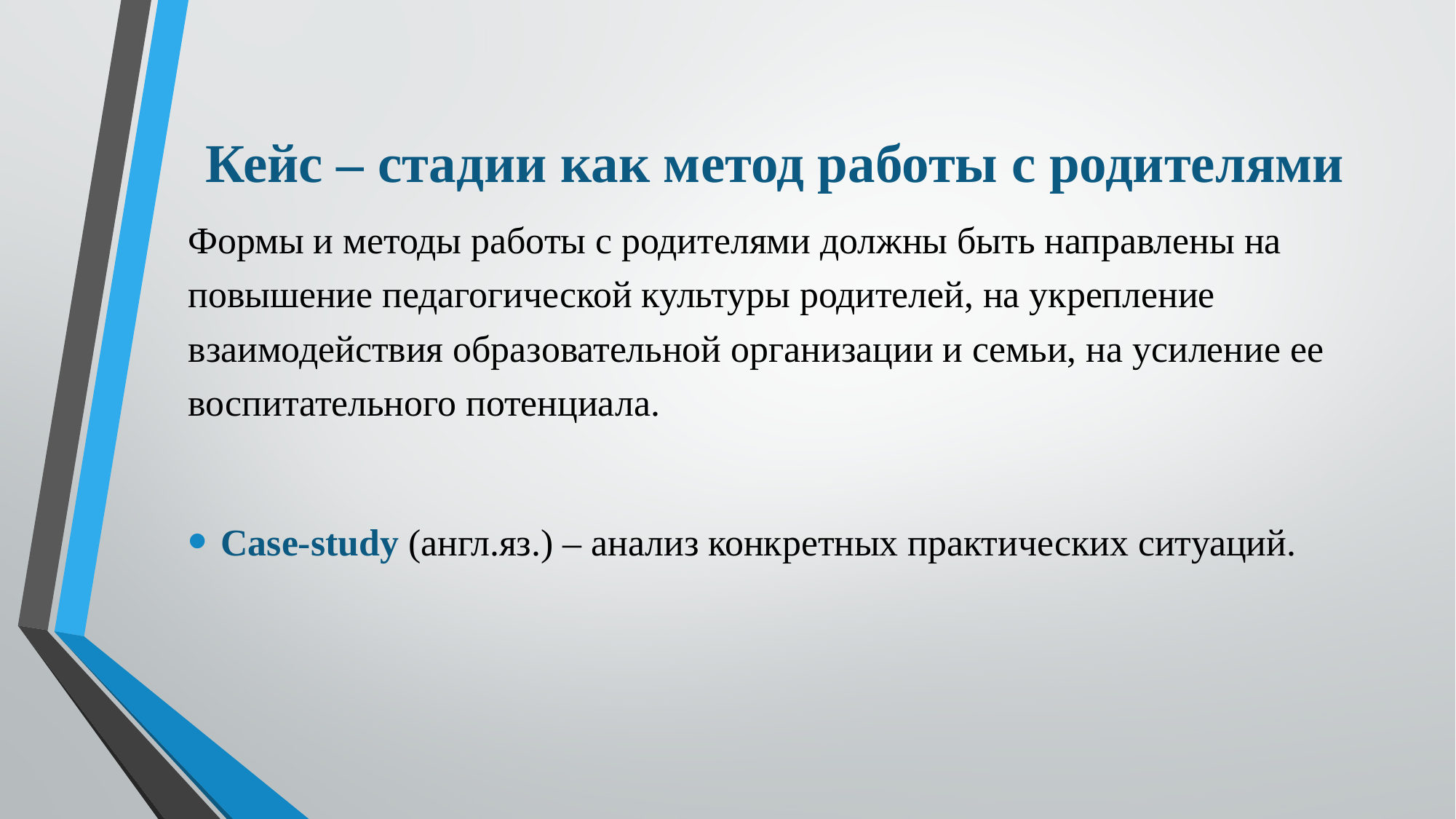

# Кейс – стадии как метод работы с родителями
Формы и методы работы с родителями должны быть направлены на повышение педагогической культуры родителей, на укрепление взаимодействия образовательной организации и семьи, на усиление ее воспитательного потенциала.

Case-study (англ.яз.) – анализ конкретных практических ситуаций.